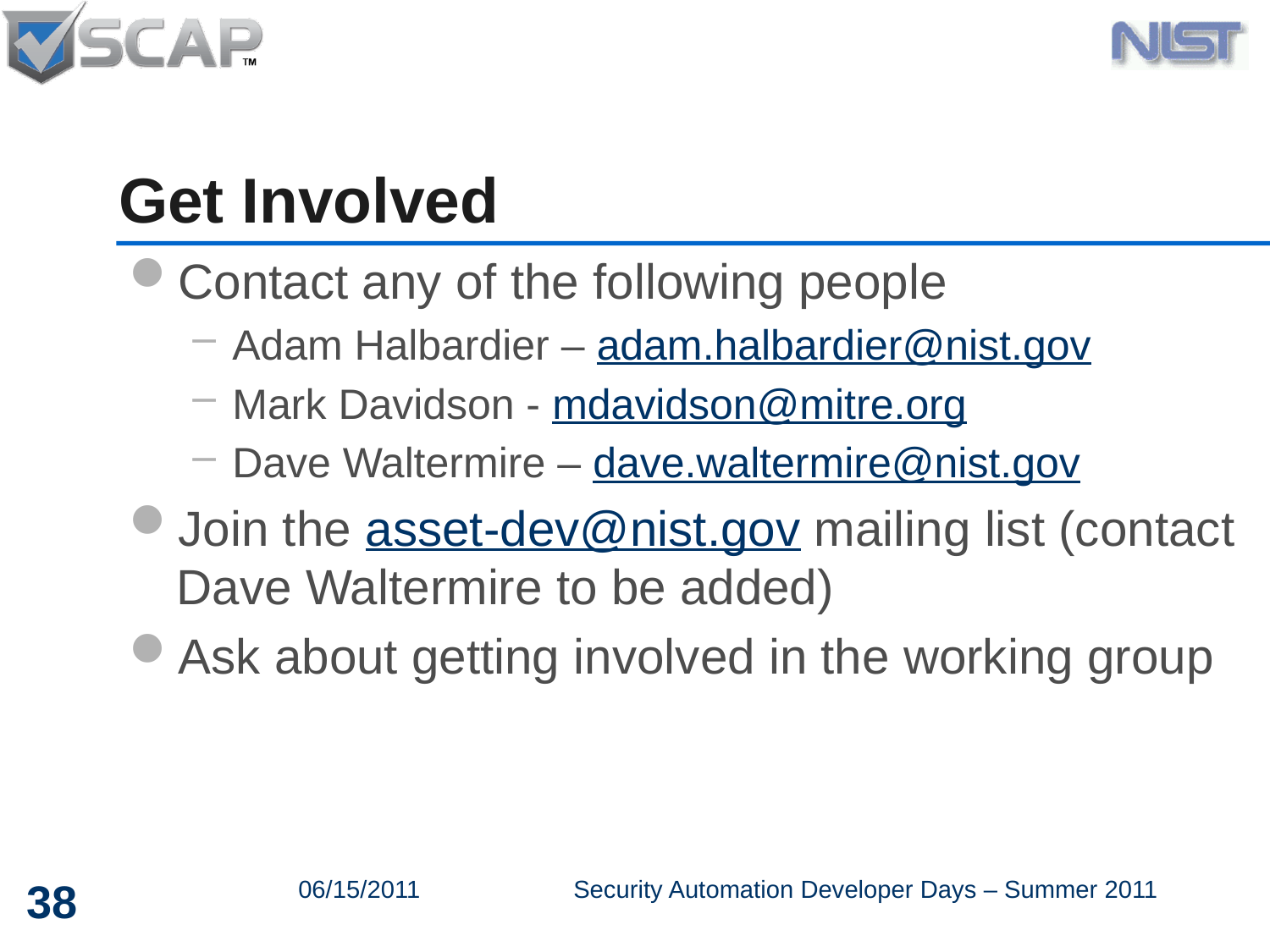

# Get Involved
Contact any of the following people
Adam Halbardier – adam.halbardier@nist.gov
Mark Davidson - mdavidson@mitre.org
Dave Waltermire – dave.waltermire@nist.gov
Join the asset-dev@nist.gov mailing list (contact Dave Waltermire to be added)
Ask about getting involved in the working group
38
06/15/2011
Security Automation Developer Days – Summer 2011